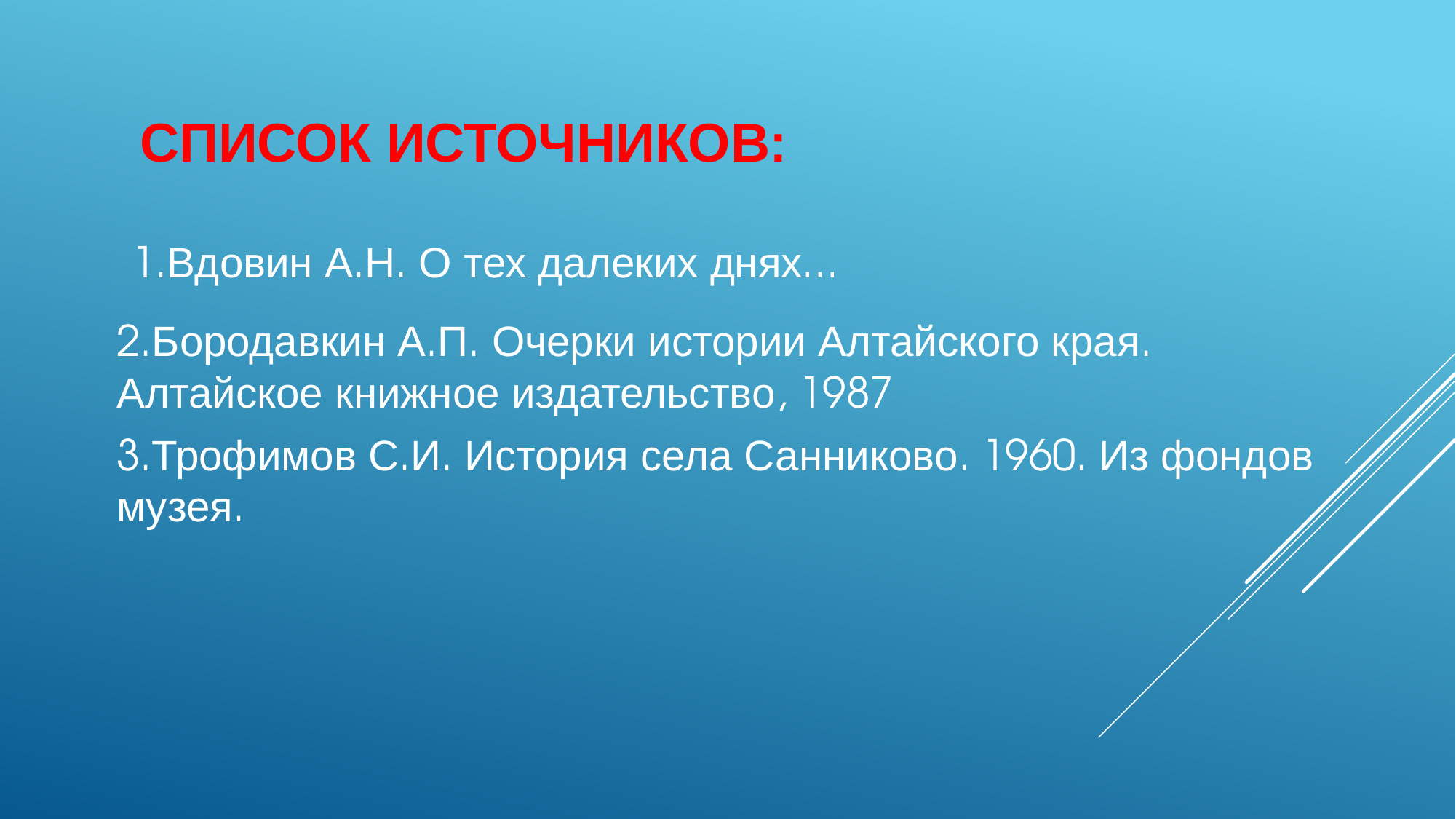

# СПИСОК ИСТОЧНИКОВ:
1.Вдовин А.Н. О тех далеких днях…
2.Бородавкин А.П. Очерки истории Алтайского края. Алтайское книжное издательство, 1987
3.Трофимов С.И. История села Санниково. 1960. Из фондов музея.